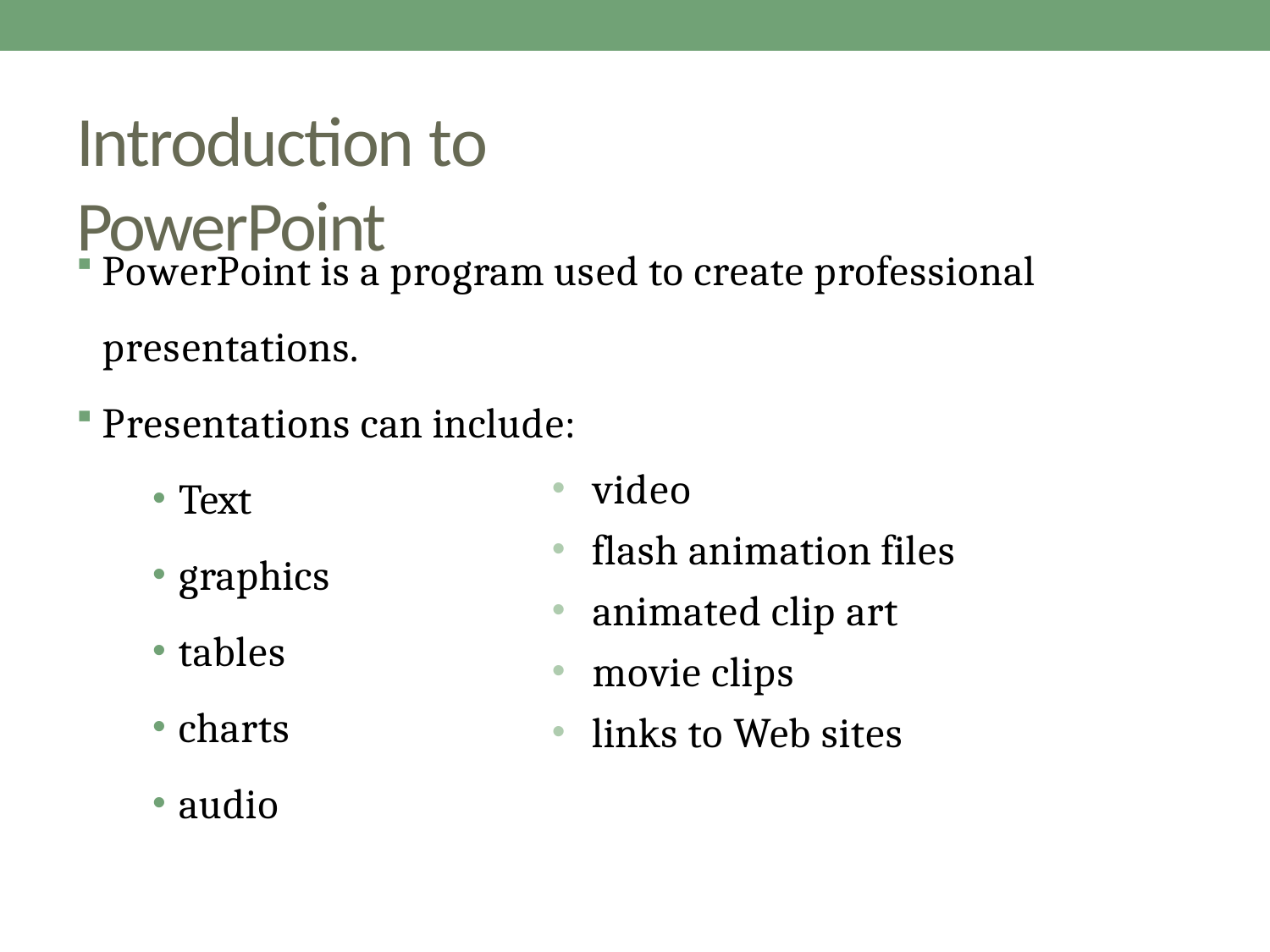

# Introduction to PowerPoint
PowerPoint is a program used to create professional
presentations.
Presentations can include:
Text
graphics
tables
charts
audio
video
flash animation files
animated clip art
movie clips
links to Web sites